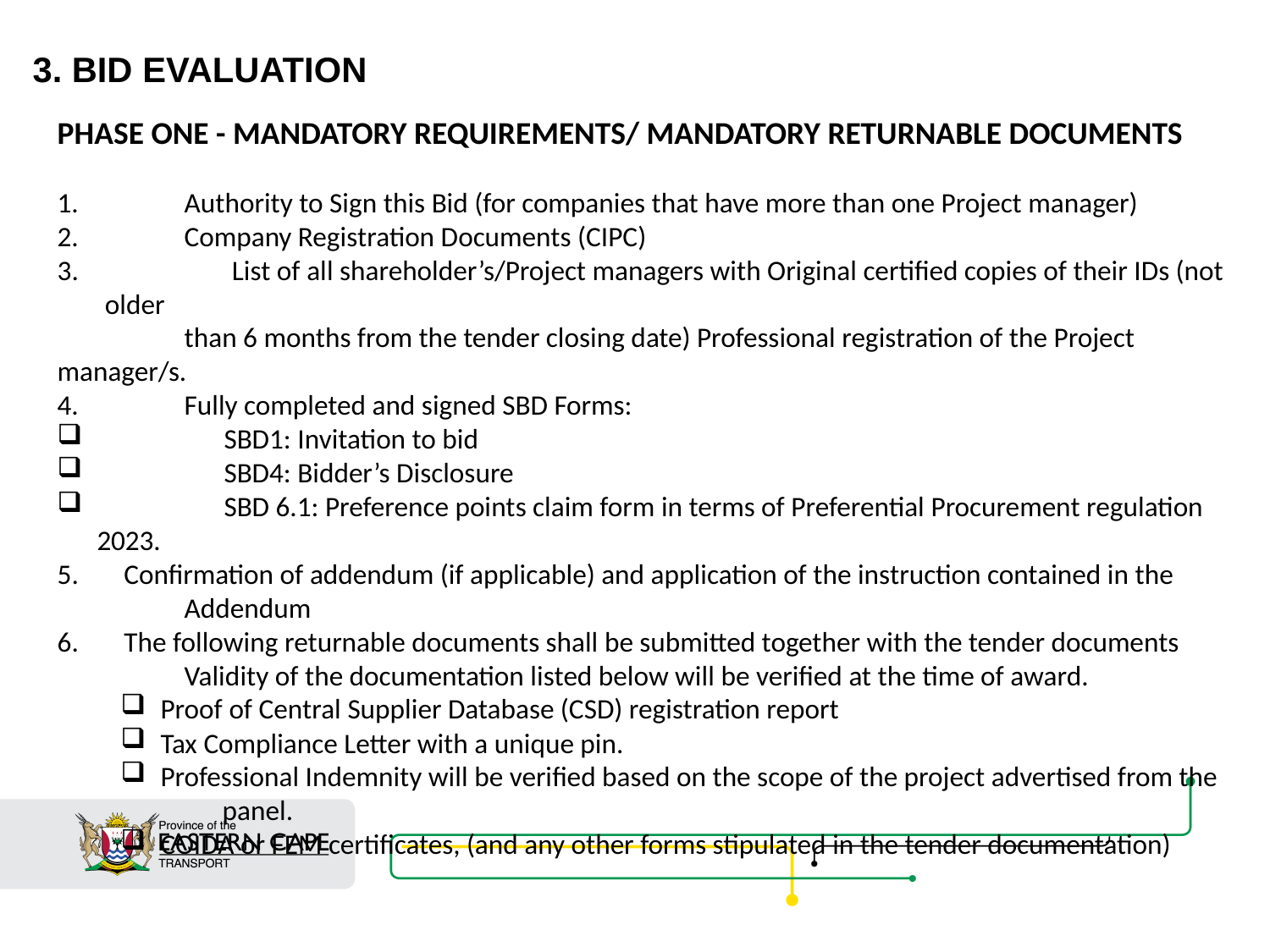

3. Bid evaluation

PHASE ONE - MANDATORY REQUIREMENTS/ MANDATORY RETURNABLE DOCUMENTS

1.	Authority to Sign this Bid (for companies that have more than one Project manager)
2.	Company Registration Documents (CIPC)
 	List of all shareholder’s/Project managers with Original certified copies of their IDs (not older
        	than 6 months from the tender closing date) Professional registration of the Project manager/s.
4.	Fully completed and signed SBD Forms:
	SBD1: Invitation to bid
   	SBD4: Bidder’s Disclosure
 	SBD 6.1: Preference points claim form in terms of Preferential Procurement regulation 2023.
   Confirmation of addendum (if applicable) and application of the instruction contained in the
        	Addendum
   The following returnable documents shall be submitted together with the tender documents
       	Validity of the documentation listed below will be verified at the time of award.
Proof of Central Supplier Database (CSD) registration report
Tax Compliance Letter with a unique pin.
Professional Indemnity will be verified based on the scope of the project advertised from the
	      panel.
COIDA or FEM certificates, (and any other forms stipulated in the tender documentation)